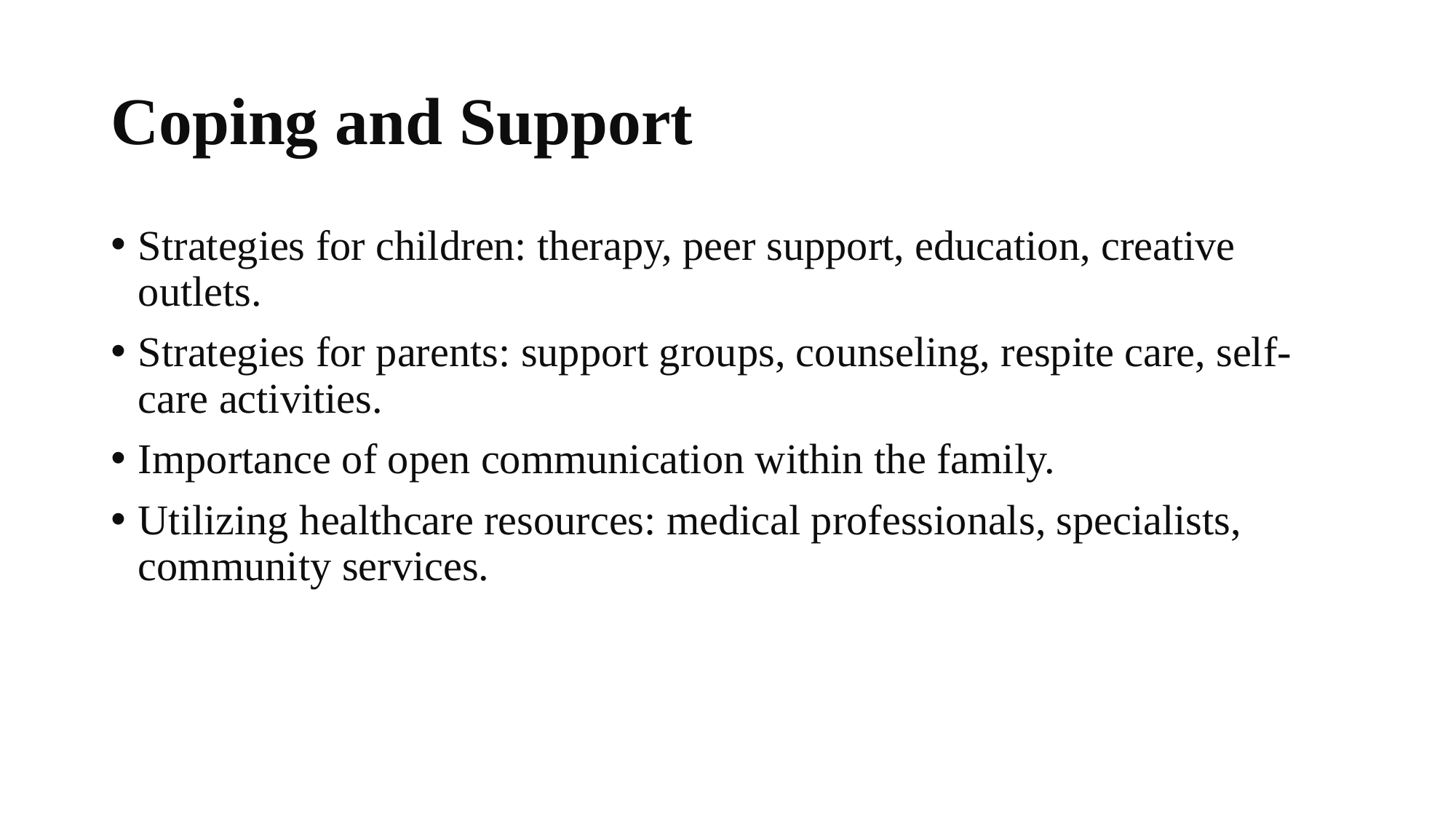

# Coping and Support
Strategies for children: therapy, peer support, education, creative outlets.
Strategies for parents: support groups, counseling, respite care, self-care activities.
Importance of open communication within the family.
Utilizing healthcare resources: medical professionals, specialists, community services.